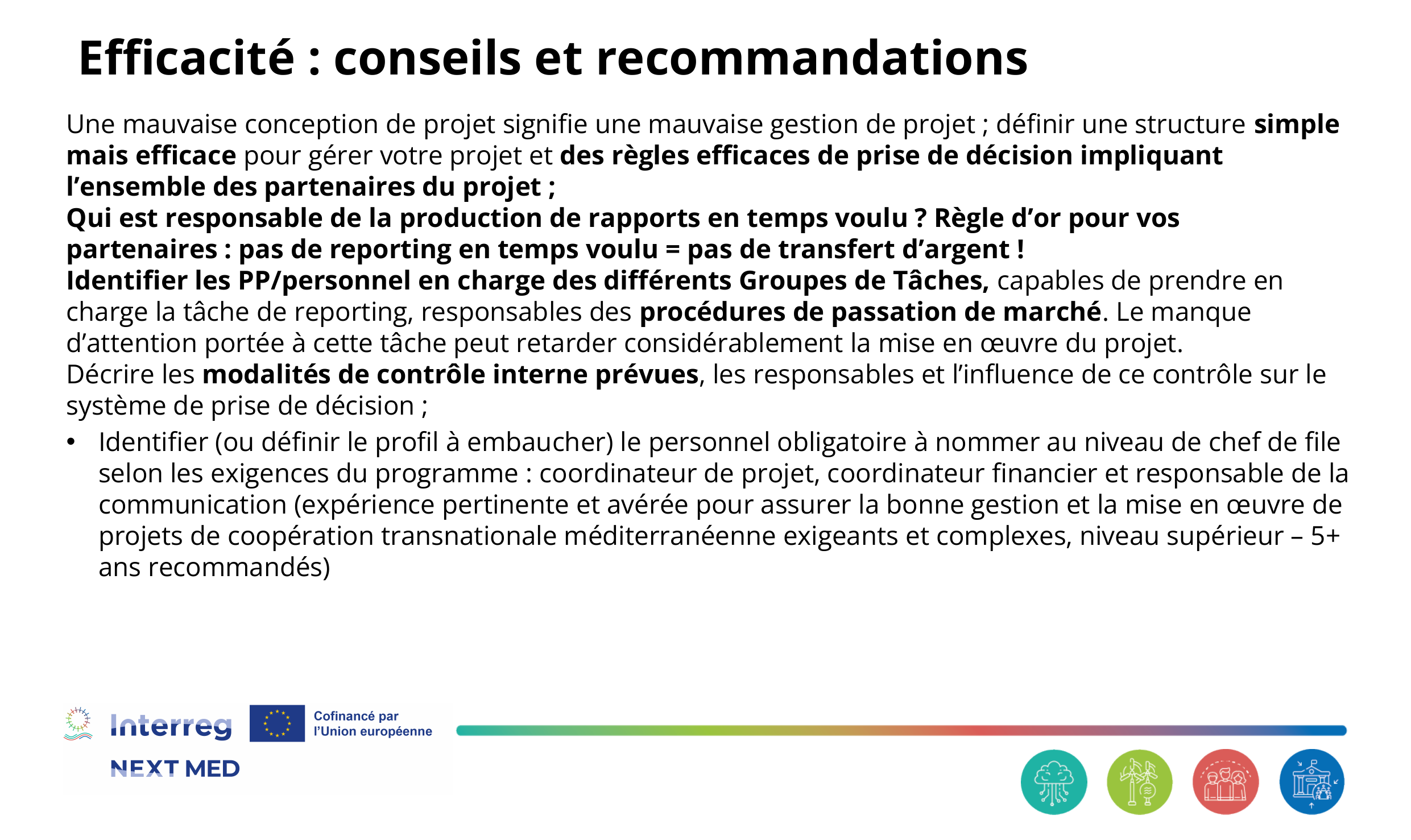

# Efficacité : conseils et recommandations
Une mauvaise conception de projet signifie une mauvaise gestion de projet ; définir une structure simple mais efficace pour gérer votre projet et des règles efficaces de prise de décision impliquant l’ensemble des partenaires du projet ;
Qui est responsable de la production de rapports en temps voulu ? Règle d’or pour vos partenaires : pas de reporting en temps voulu = pas de transfert d’argent !
Identifier les PP/personnel en charge des différents Groupes de Tâches, capables de prendre en charge la tâche de reporting, responsables des procédures de passation de marché. Le manque d’attention portée à cette tâche peut retarder considérablement la mise en œuvre du projet.
Décrire les modalités de contrôle interne prévues, les responsables et l’influence de ce contrôle sur le système de prise de décision ;
Identifier (ou définir le profil à embaucher) le personnel obligatoire à nommer au niveau de chef de file selon les exigences du programme : coordinateur de projet, coordinateur financier et responsable de la communication (expérience pertinente et avérée pour assurer la bonne gestion et la mise en œuvre de projets de coopération transnationale méditerranéenne exigeants et complexes, niveau supérieur – 5+ ans recommandés)